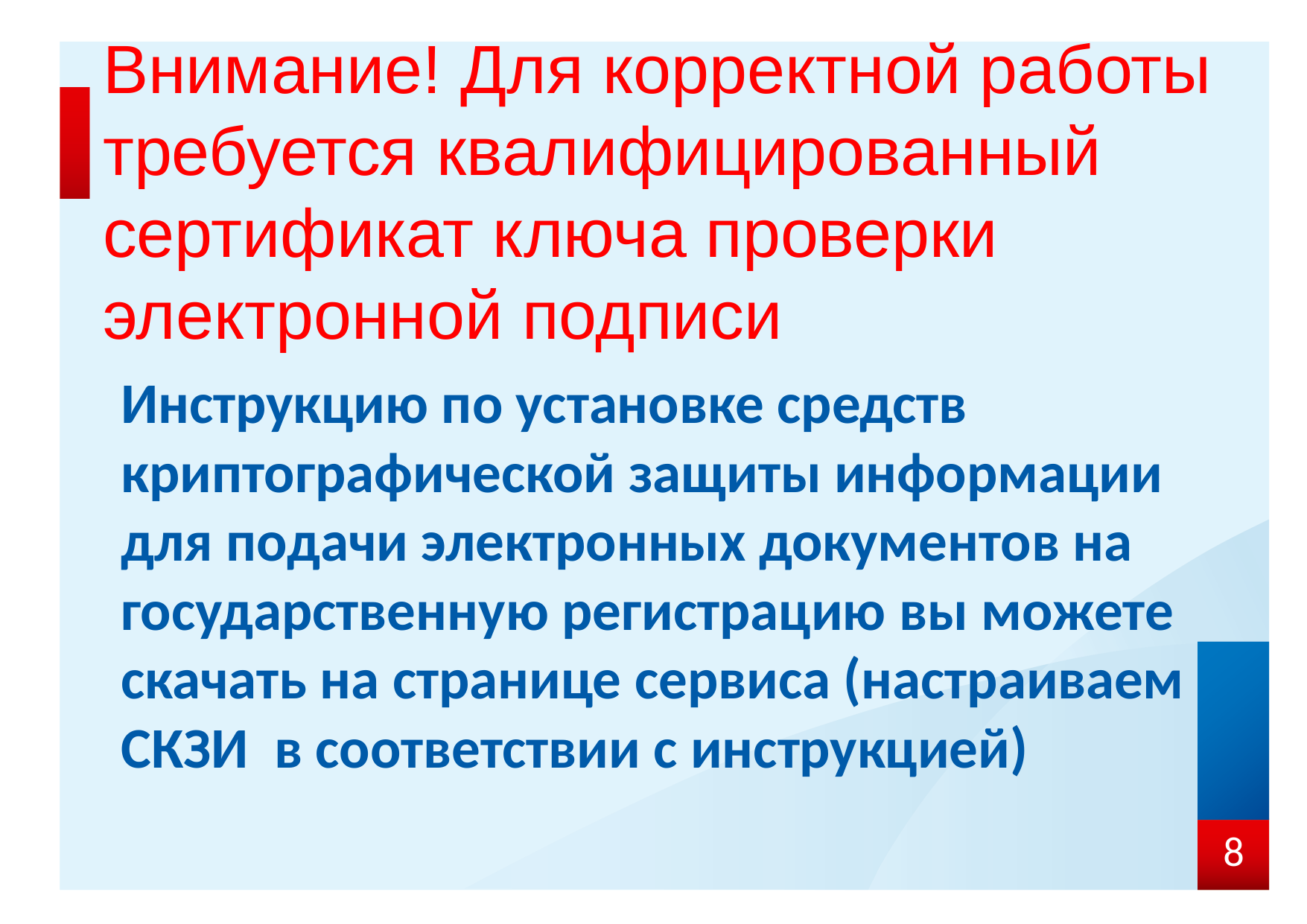

# Внимание! Для корректной работы требуется квалифицированный сертификат ключа проверки электронной подписи

Инструкцию по установке средств криптографической защиты информации для подачи электронных документов на государственную регистрацию вы можете скачать на странице сервиса (настраиваем СКЗИ  в соответствии с инструкцией)

8